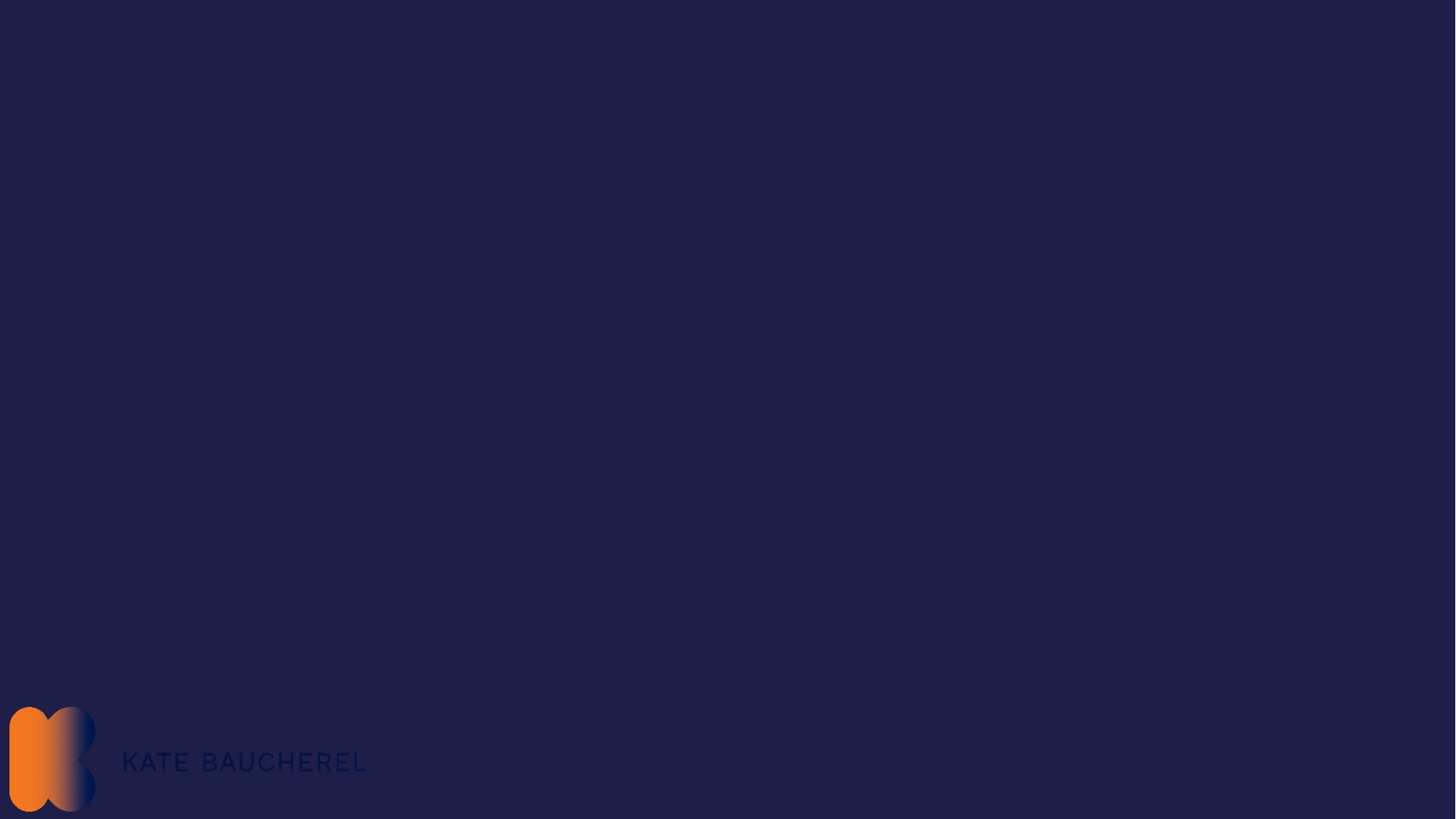

35
# Common blockchain consensus mechanisms
Proof of Work
Proof of Stake
Proof of Authority
The original consensus derived from HashCash
A competition to close a block and earn a reward
Calculation of a specific algorithmic value for each block - mining
“A game of Hungry Hippos”

Passive consensus – the system selects the lucky validator
Must lock tokens up to be eligible – this is called staking
Who owns the most tokens? Can there be a 51% attack?

Federated consensus delegated to a small number of nodes
Very quick – low latency, fast consistency
Vulnerable to attack – only a few nodes need to be controlled to have a majority.